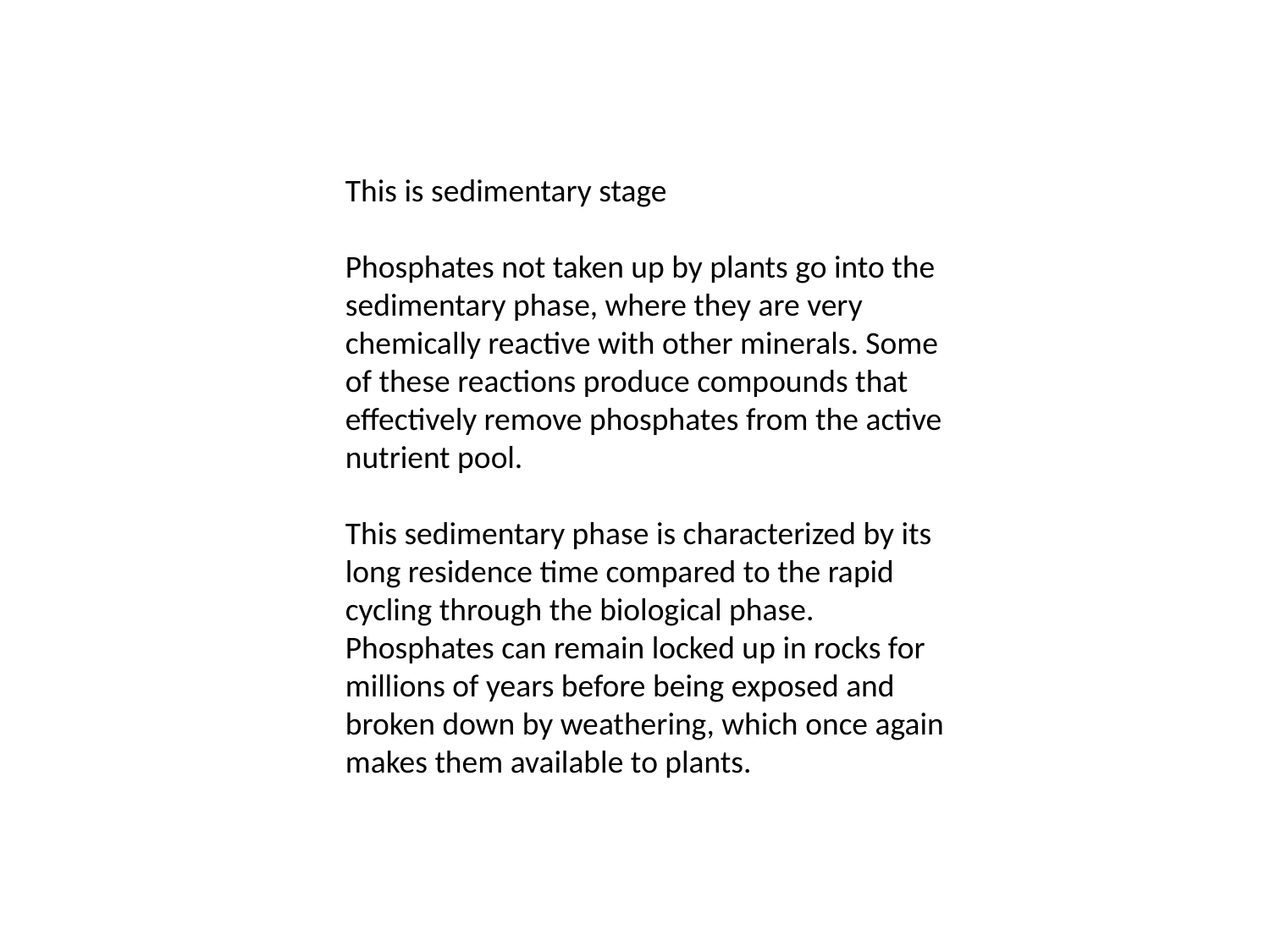

This is sedimentary stage

Phosphates not taken up by plants go into the sedimentary phase, where they are very chemically reactive with other minerals. Some of these reactions produce compounds that effectively remove phosphates from the active nutrient pool.

This sedimentary phase is characterized by its long residence time compared to the rapid cycling through the biological phase. Phosphates can remain locked up in rocks for millions of years before being exposed and broken down by weathering, which once again makes them available to plants.